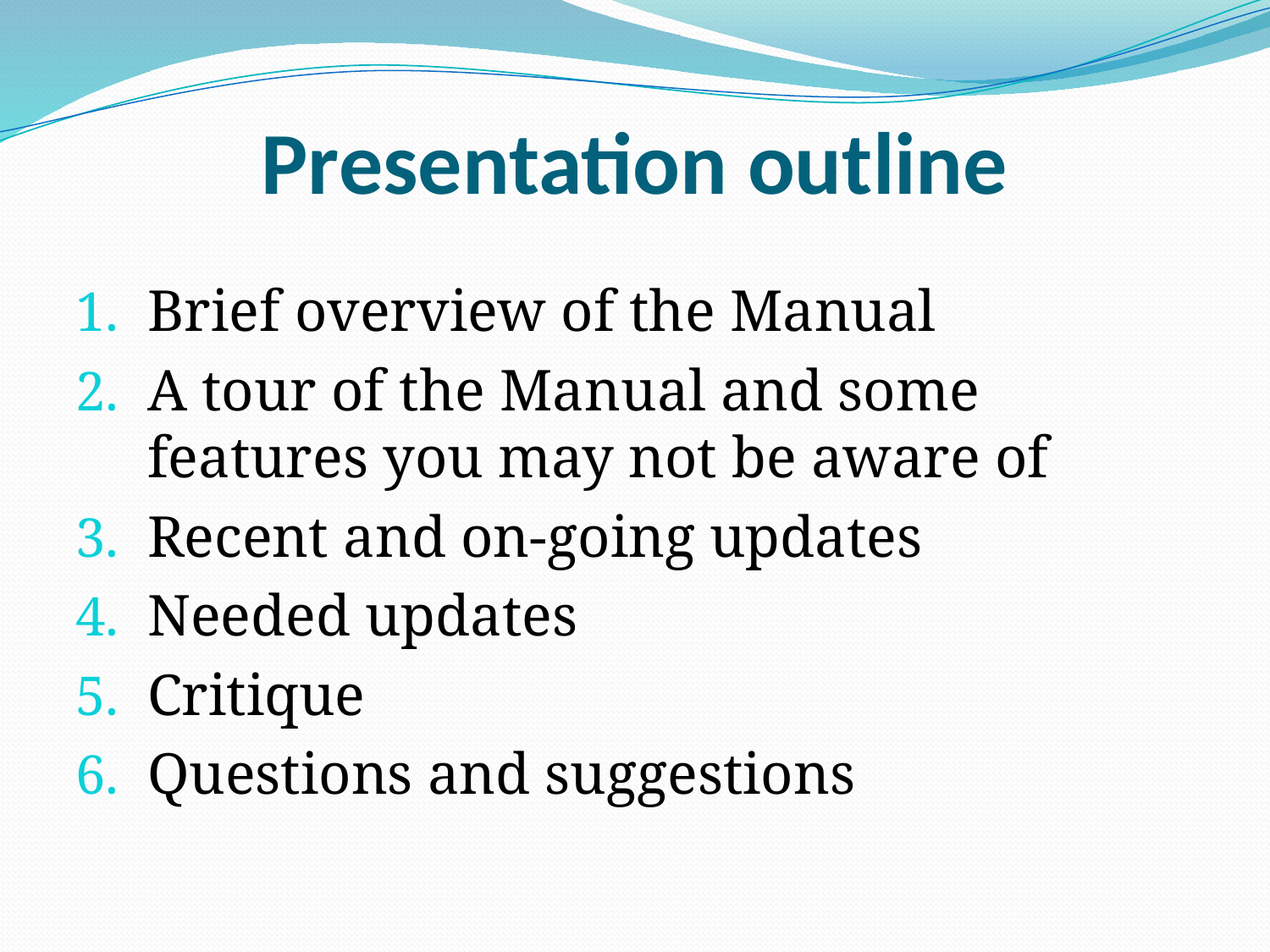

# Presentation outline
Brief overview of the Manual
A tour of the Manual and some features you may not be aware of
Recent and on-going updates
Needed updates
Critique
Questions and suggestions